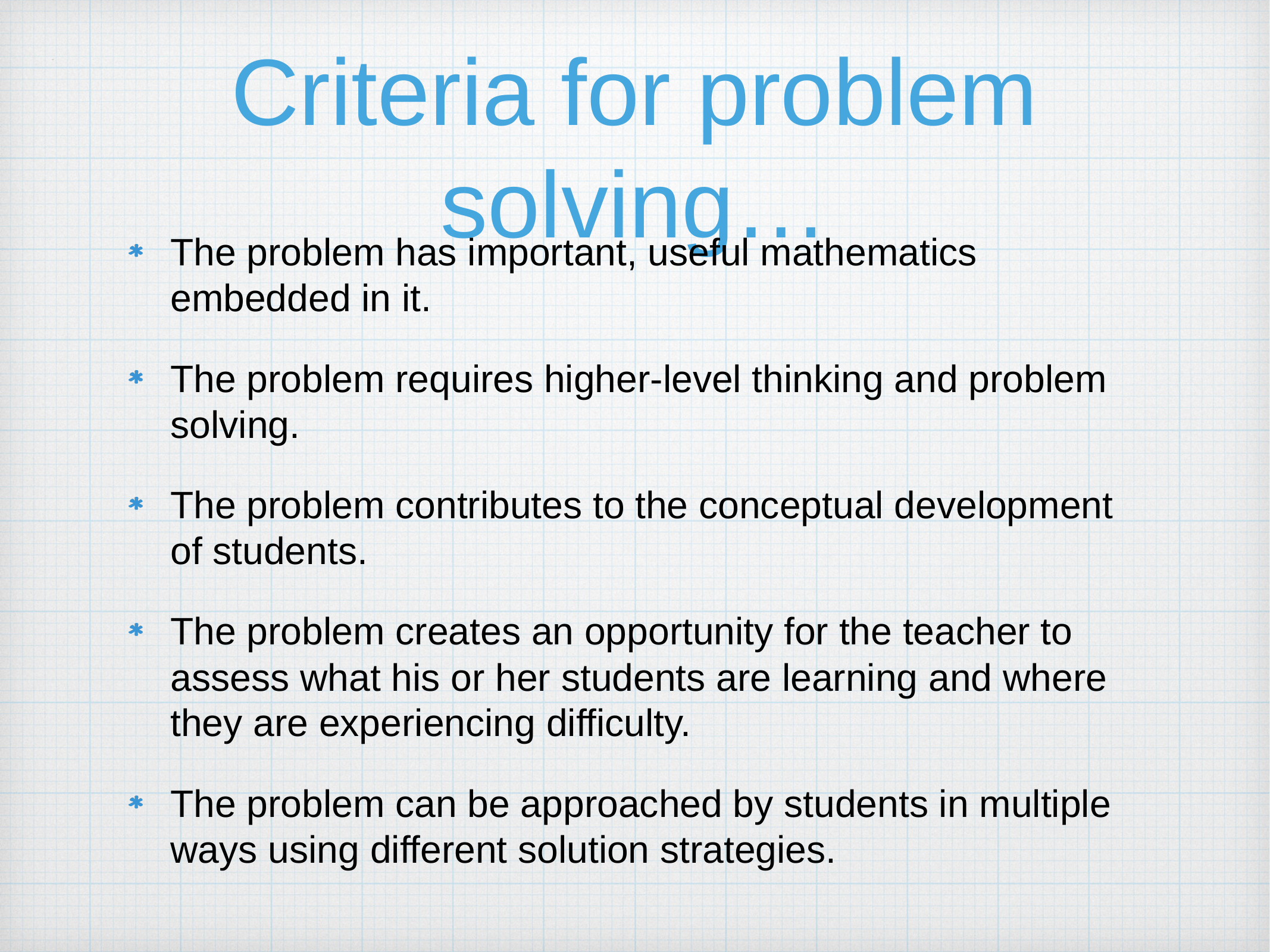

# Criteria for problem solving…
The problem has important, useful mathematics embedded in it.
The problem requires higher-level thinking and problem solving.
The problem contributes to the conceptual development of students.
The problem creates an opportunity for the teacher to assess what his or her students are learning and where they are experiencing difficulty.
The problem can be approached by students in multiple ways using different solution strategies.